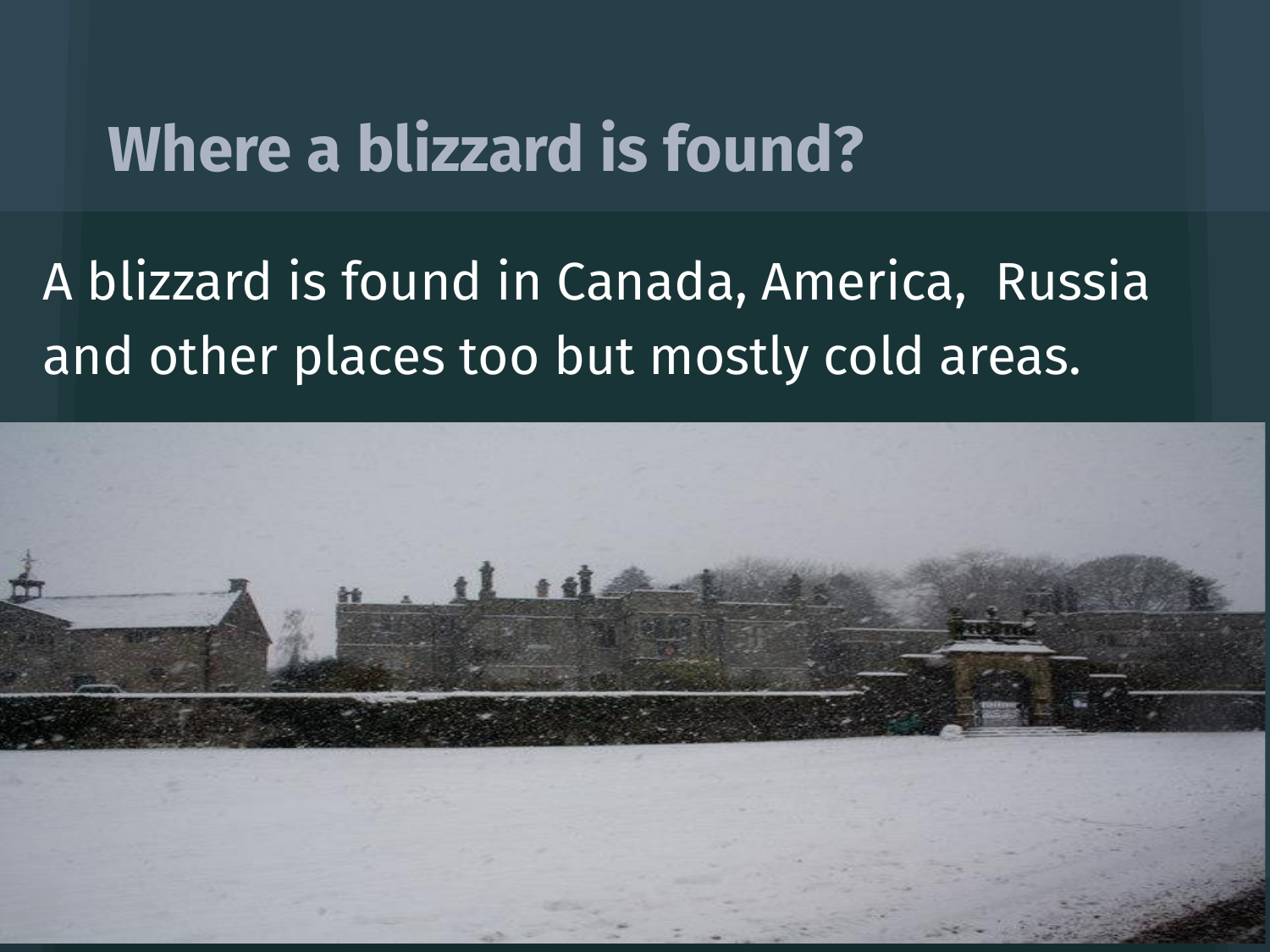

# Where a blizzard is found?
A blizzard is found in Canada, America,  Russia
and other places too but mostly cold areas.